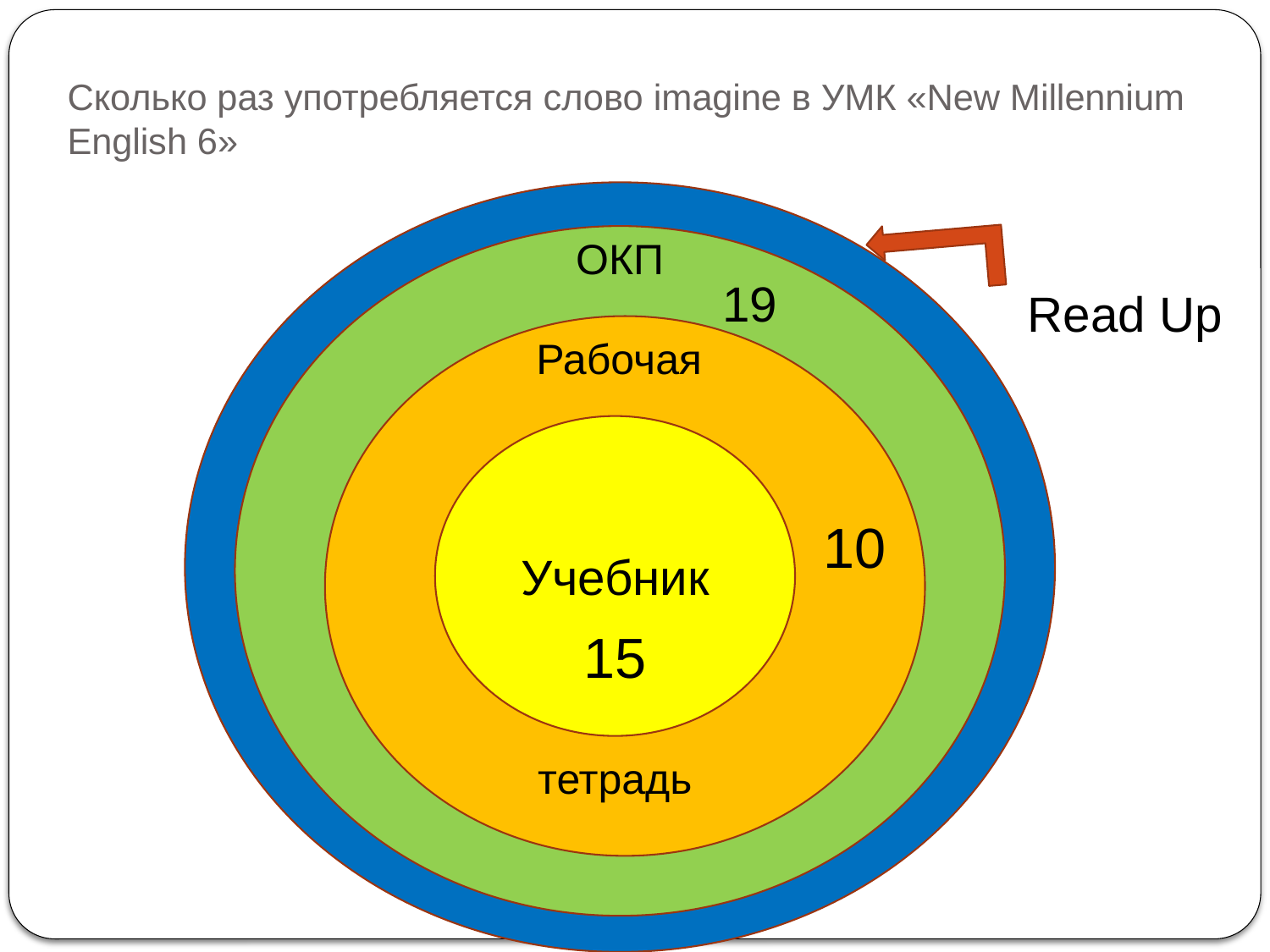

# Сколько раз употребляется слово imagine в УМК «New Millennium English 6»

ОКП
19
Read Up

Рабочая
Учебник
10
15
тетрадь